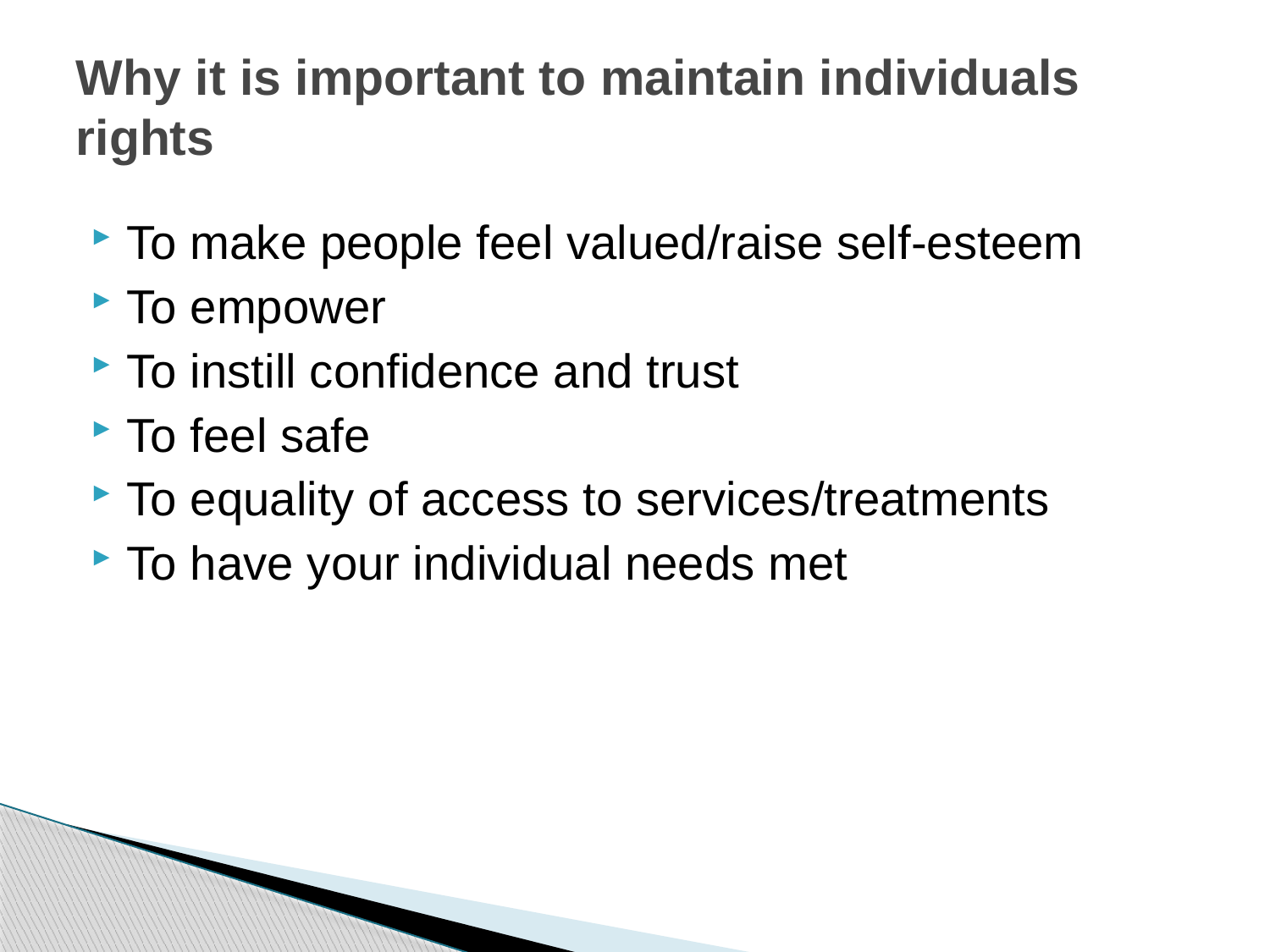

# Why it is important to maintain individuals rights
To make people feel valued/raise self-esteem
To empower
To instill confidence and trust
To feel safe
To equality of access to services/treatments
To have your individual needs met